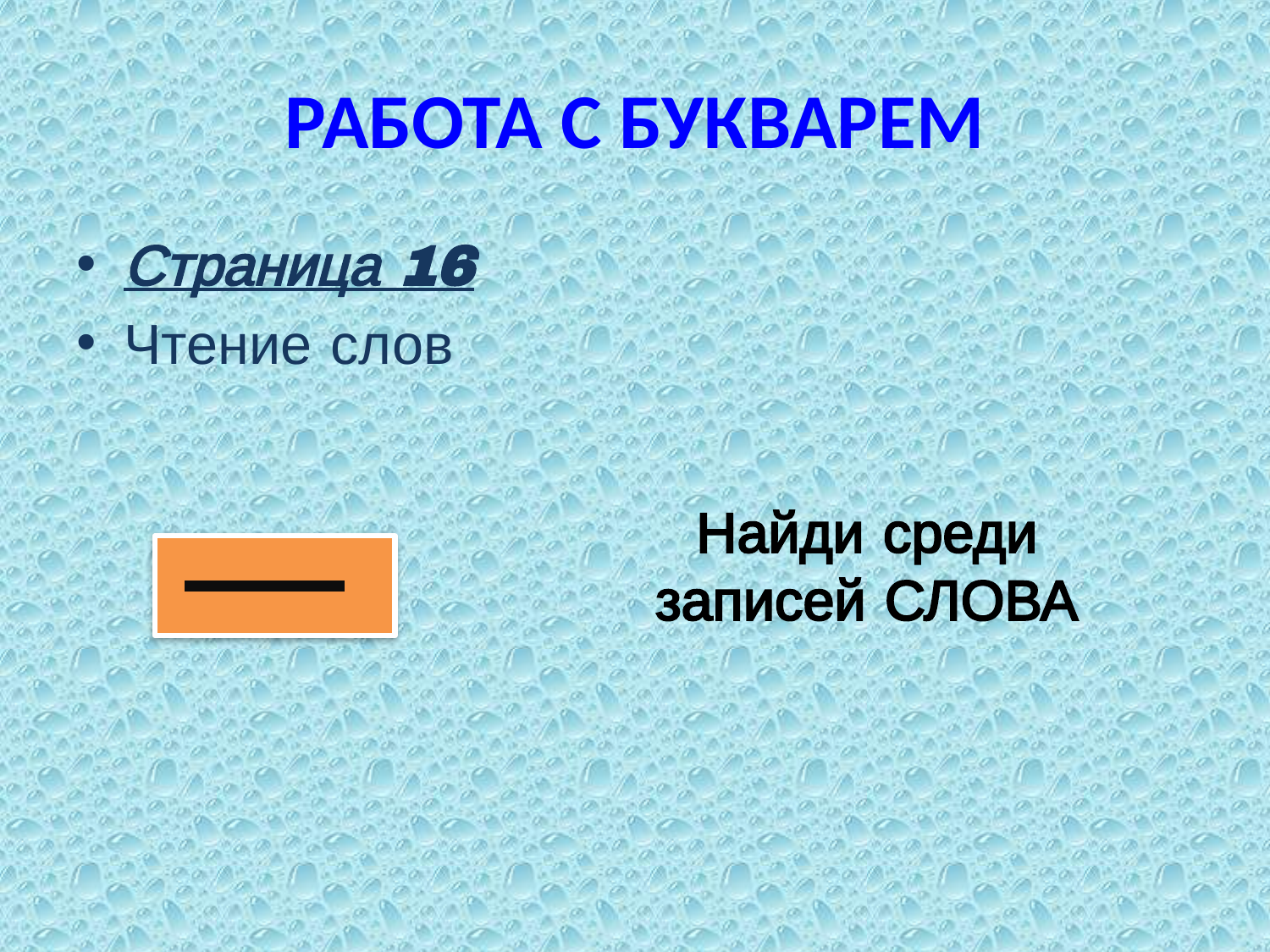

# Работа с букварем
Страница 16
Чтение слов

Найди среди записей СЛОВА